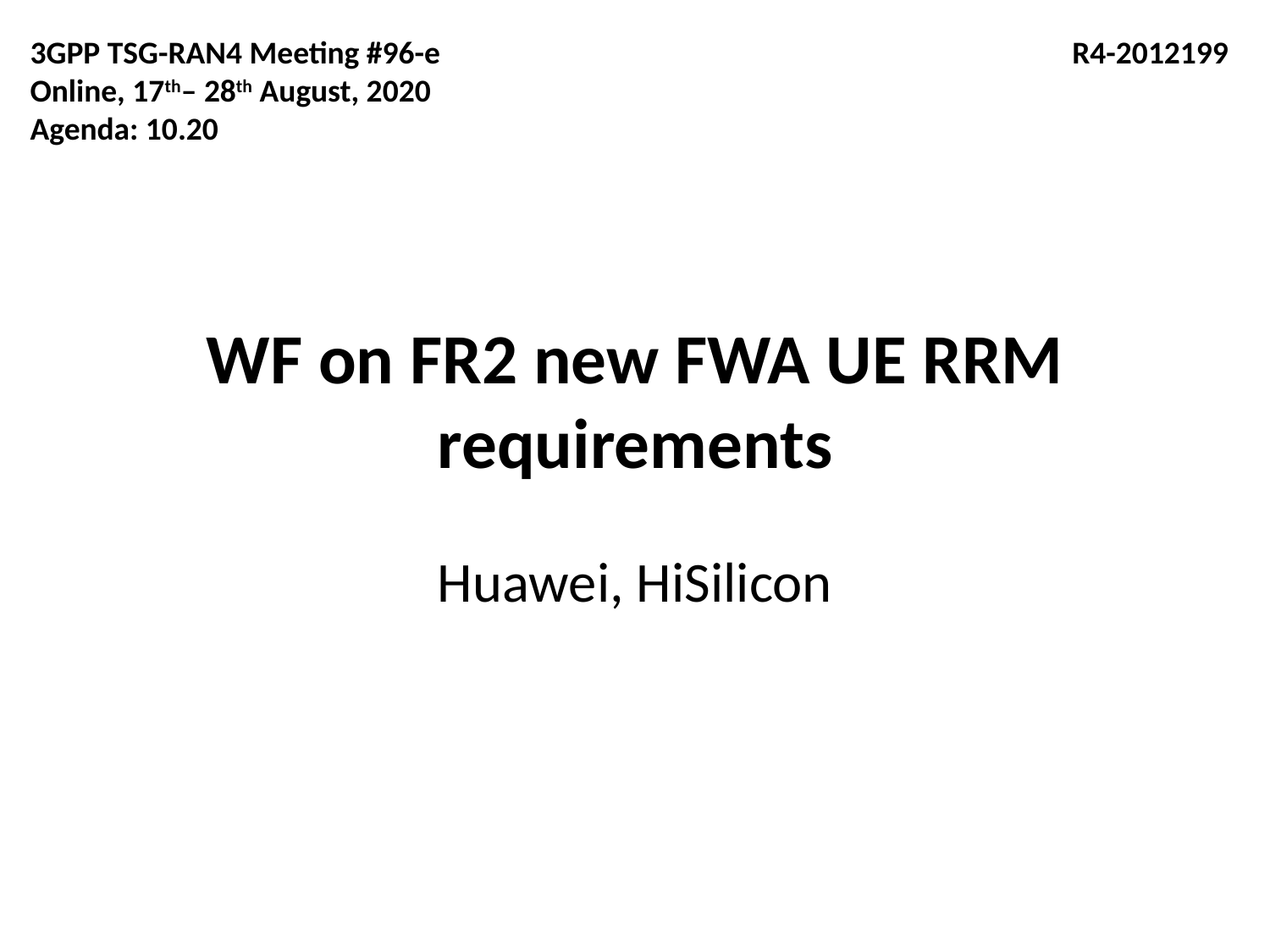

3GPP TSG-RAN4 Meeting #96-e
Online, 17th– 28th August, 2020
Agenda: 10.20
R4-2012199
# WF on FR2 new FWA UE RRM requirements
Huawei, HiSilicon